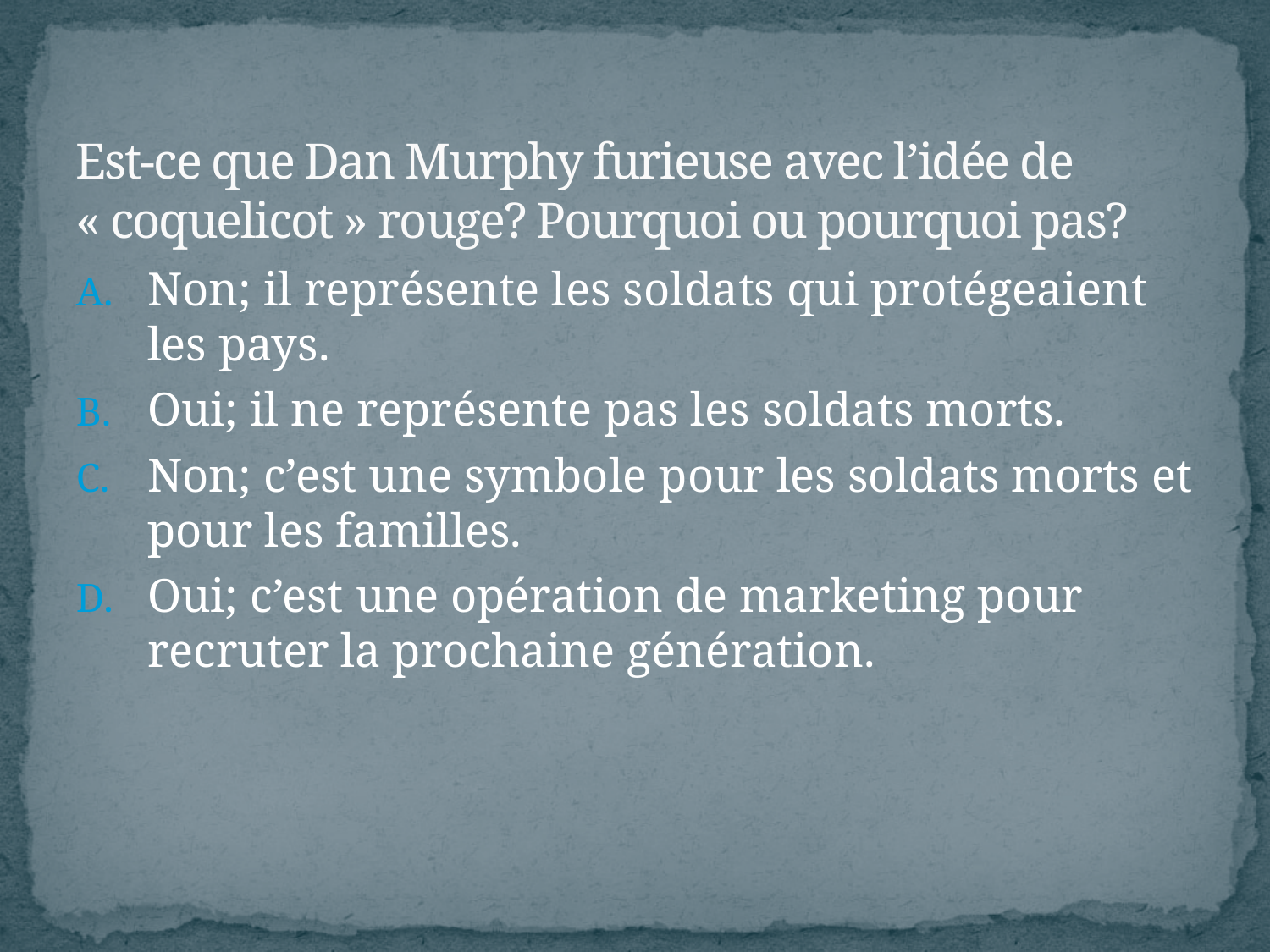

# Est-ce que Dan Murphy furieuse avec l’idée de « coquelicot » rouge? Pourquoi ou pourquoi pas?
Non; il représente les soldats qui protégeaient les pays.
Oui; il ne représente pas les soldats morts.
Non; c’est une symbole pour les soldats morts et pour les familles.
Oui; c’est une opération de marketing pour recruter la prochaine génération.